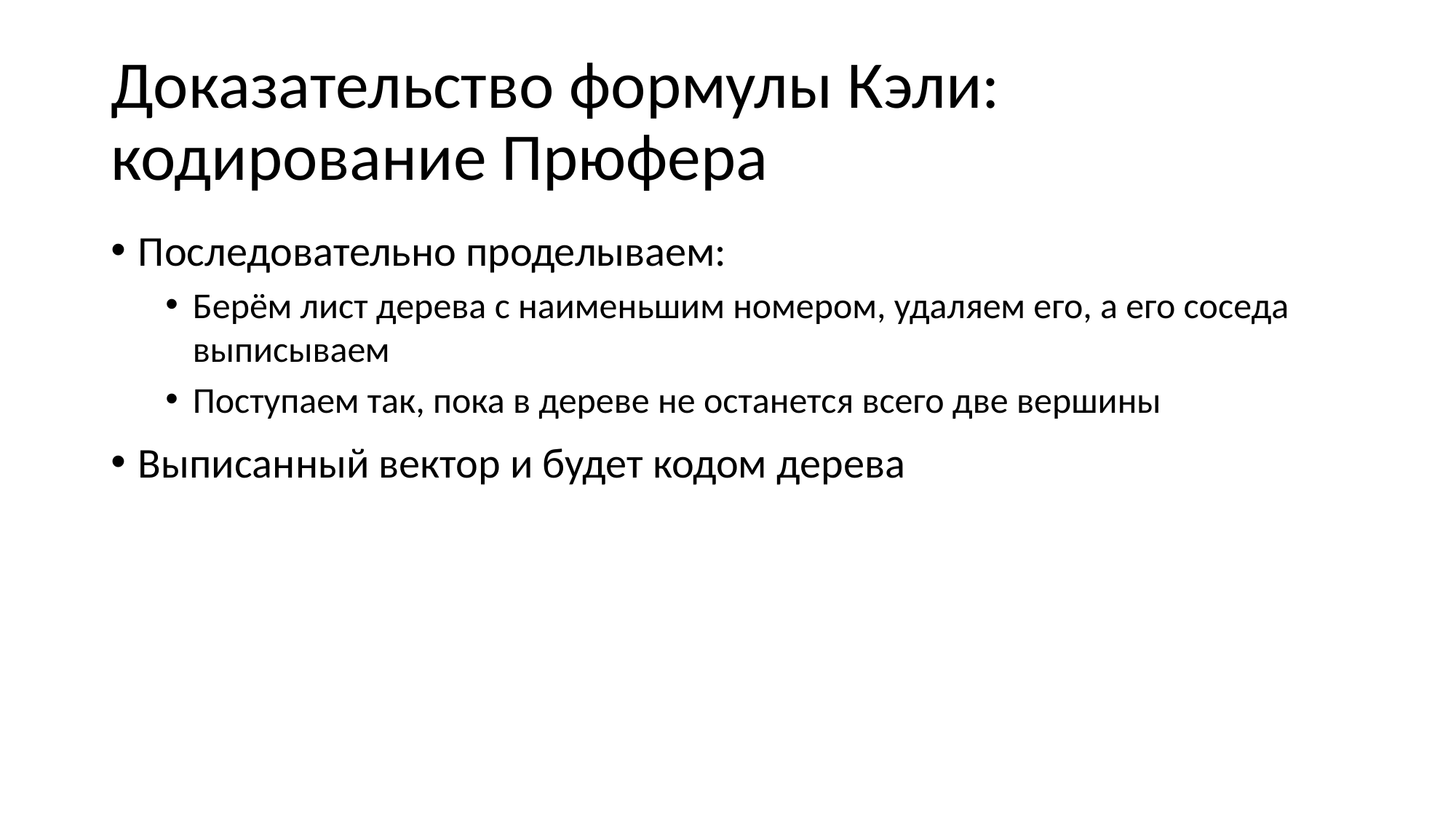

# Доказательство формулы Кэли: кодирование Прюфера
Последовательно проделываем:
Берём лист дерева с наименьшим номером, удаляем его, а его соседа выписываем
Поступаем так, пока в дереве не останется всего две вершины
Выписанный вектор и будет кодом дерева